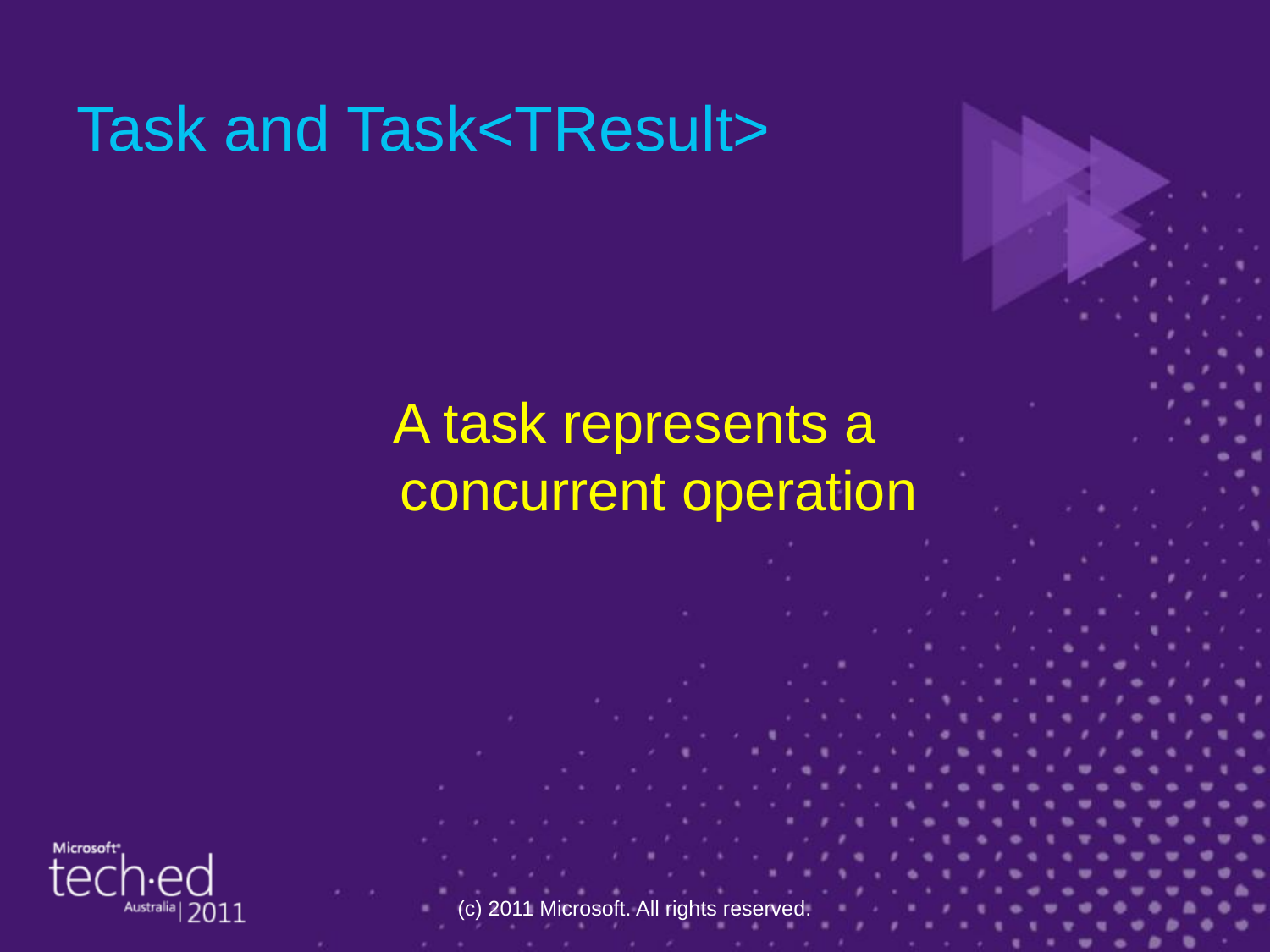

# Task and Task<TResult>

A task represents a
concurrent operation

(c) 2011 Microsoft. All rights reserved.